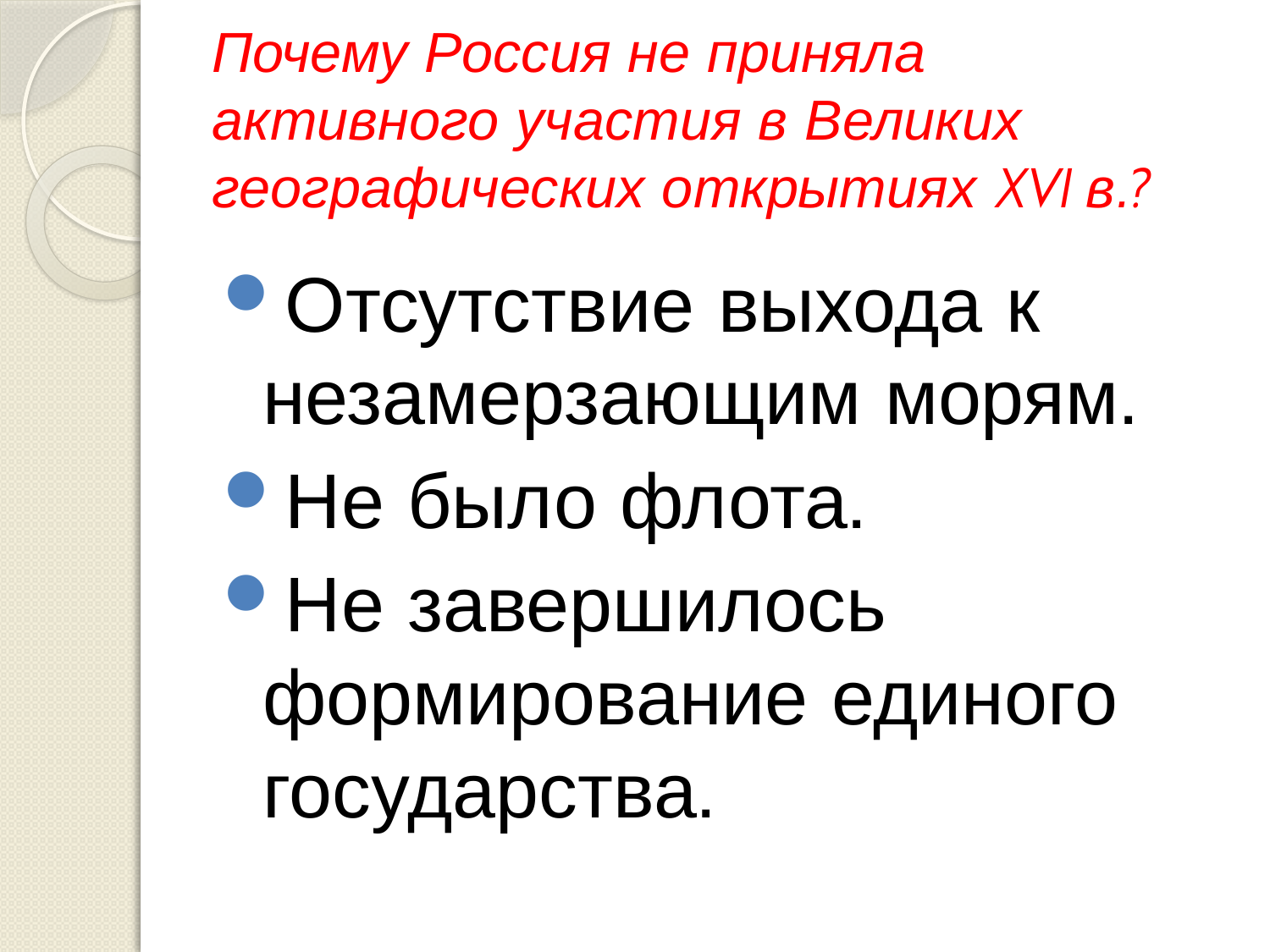

# Почему Россия не приняла активного участия в Великих географических открытиях XVI в.?
Отсутствие выхода к незамерзающим морям.
Не было флота.
Не завершилось формирование единого государства.